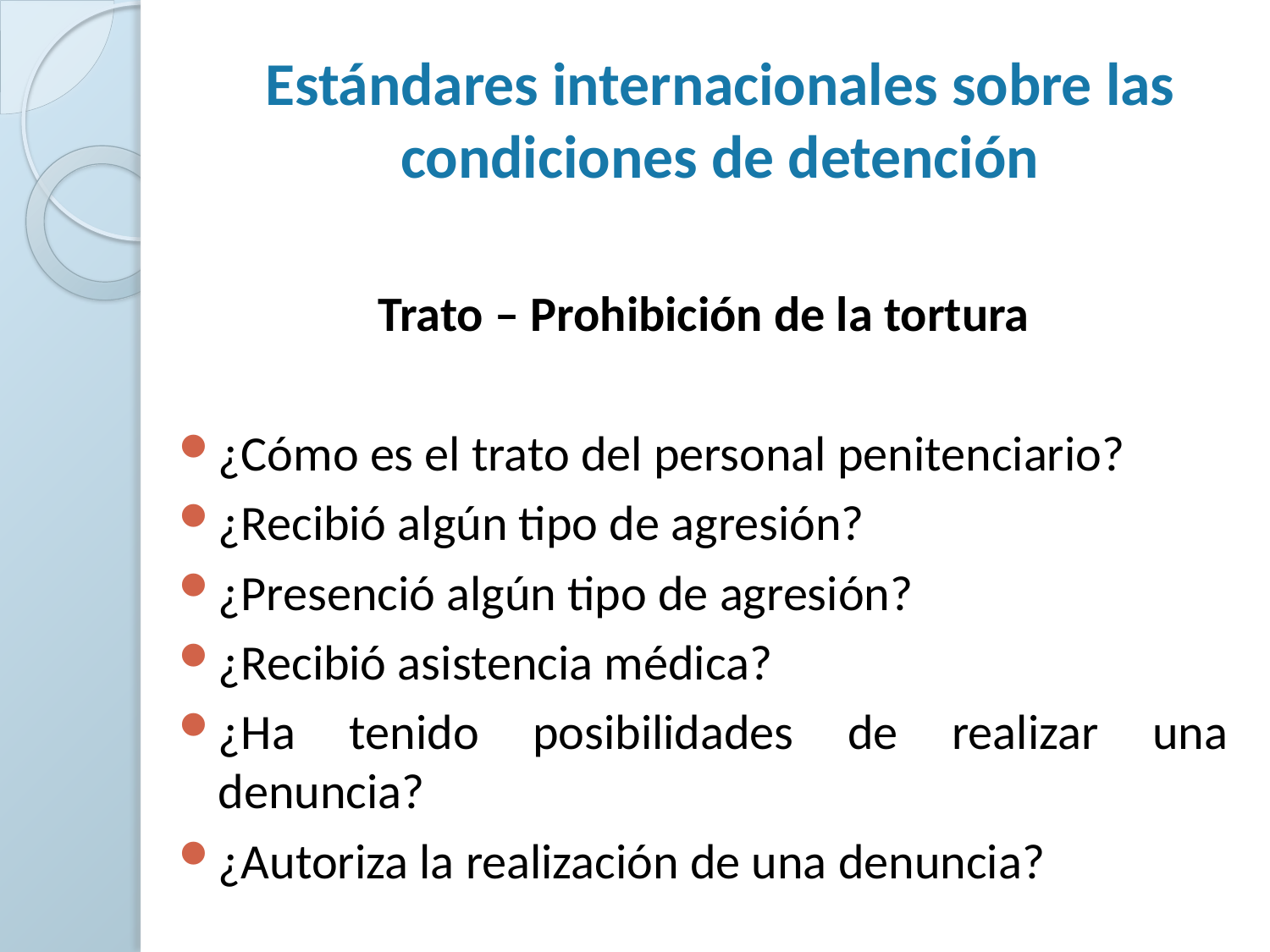

# Estándares internacionales sobre las condiciones de detención

Trato – Prohibición de la tortura

¿Cómo es el trato del personal penitenciario?
¿Recibió algún tipo de agresión?
¿Presenció algún tipo de agresión?
¿Recibió asistencia médica?
¿Ha tenido posibilidades de realizar una denuncia?
¿Autoriza la realización de una denuncia?